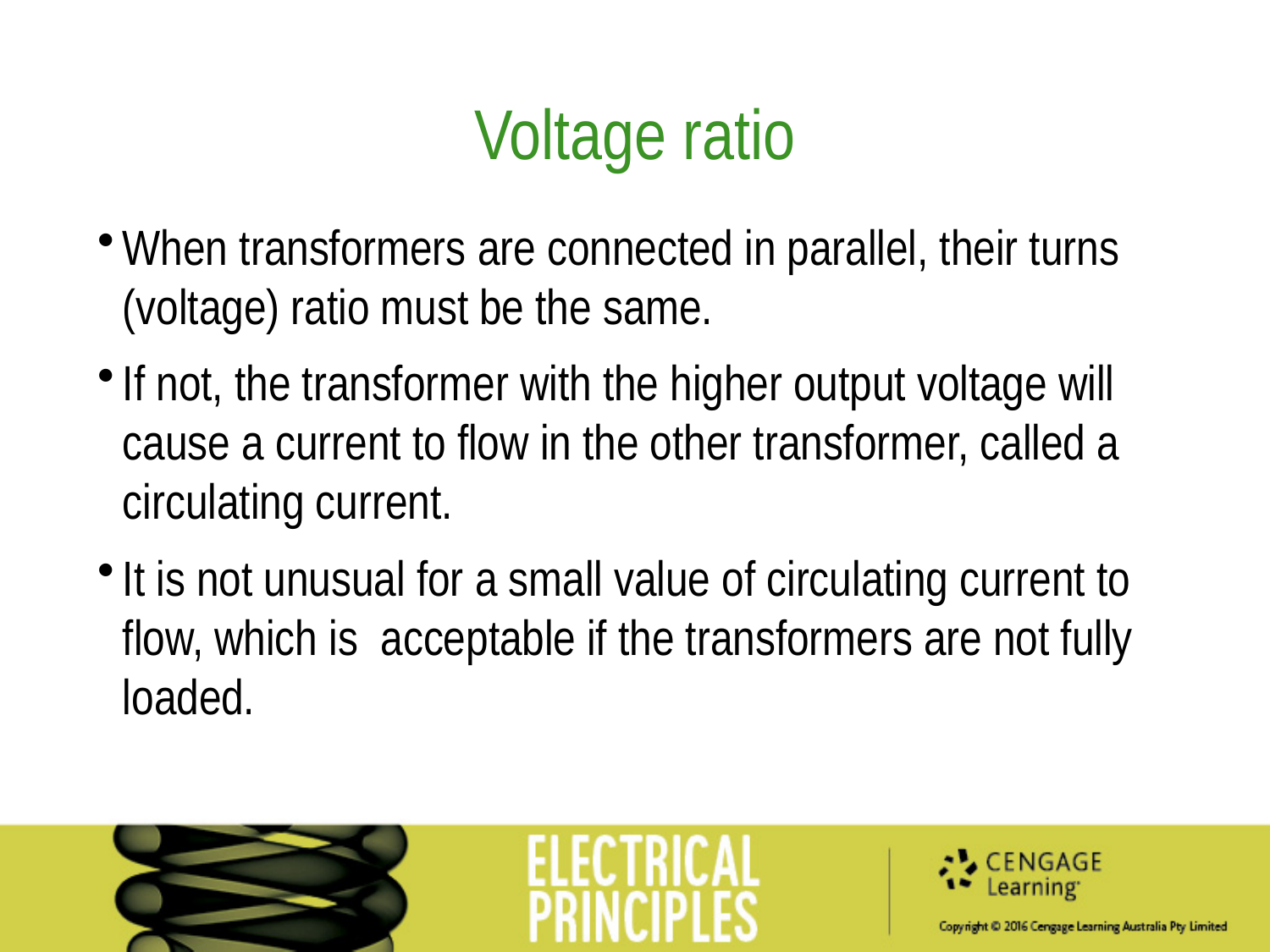

Voltage ratio

When transformers are connected in parallel, their turns (voltage) ratio must be the same.
If not, the transformer with the higher output voltage will cause a current to flow in the other transformer, called a circulating current.
It is not unusual for a small value of circulating current to flow, which is  acceptable if the transformers are not fully loaded.